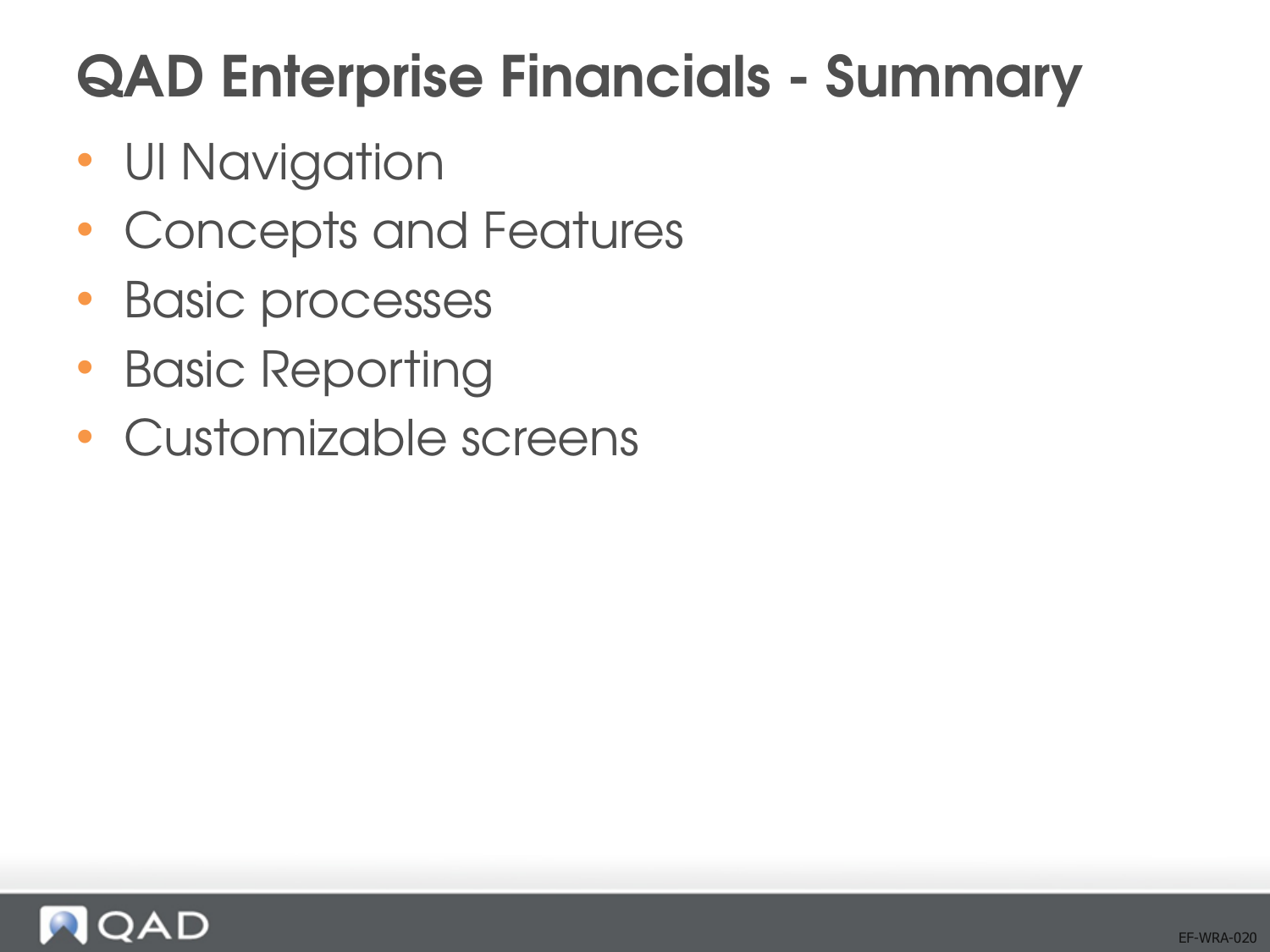

# QAD Enterprise Financials - Summary
UI Navigation
Concepts and Features
Basic processes
Basic Reporting
Customizable screens
EF-WRA-020